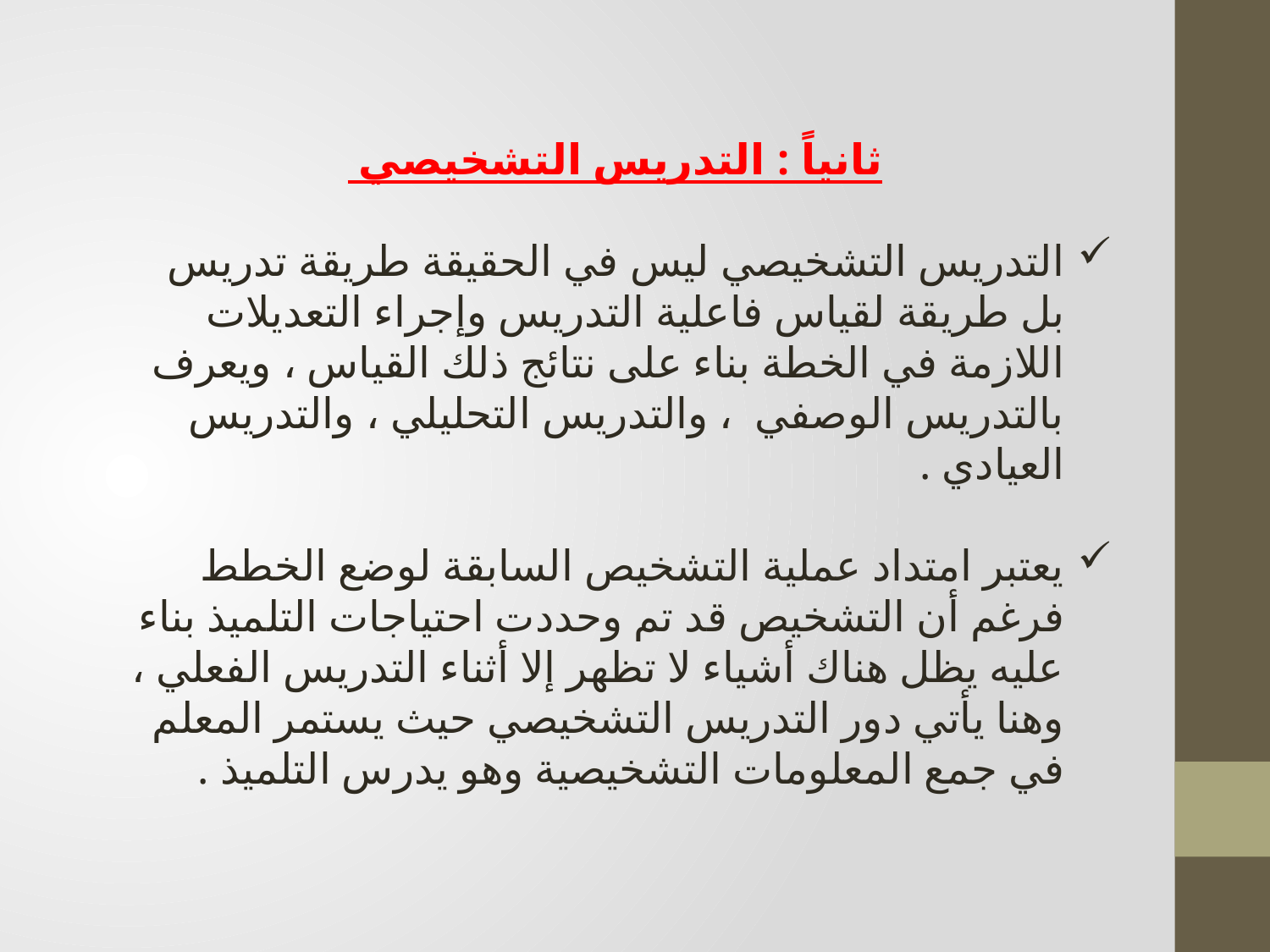

ثانياً : التدريس التشخيصي

التدريس التشخيصي ليس في الحقيقة طريقة تدريس بل طريقة لقياس فاعلية التدريس وإجراء التعديلات اللازمة في الخطة بناء على نتائج ذلك القياس ، ويعرف بالتدريس الوصفي  ، والتدريس التحليلي ، والتدريس العيادي .

يعتبر امتداد عملية التشخيص السابقة لوضع الخطط فرغم أن التشخيص قد تم وحددت احتياجات التلميذ بناء عليه يظل هناك أشياء لا تظهر إلا أثناء التدريس الفعلي ، وهنا يأتي دور التدريس التشخيصي حيث يستمر المعلم في جمع المعلومات التشخيصية وهو يدرس التلميذ .